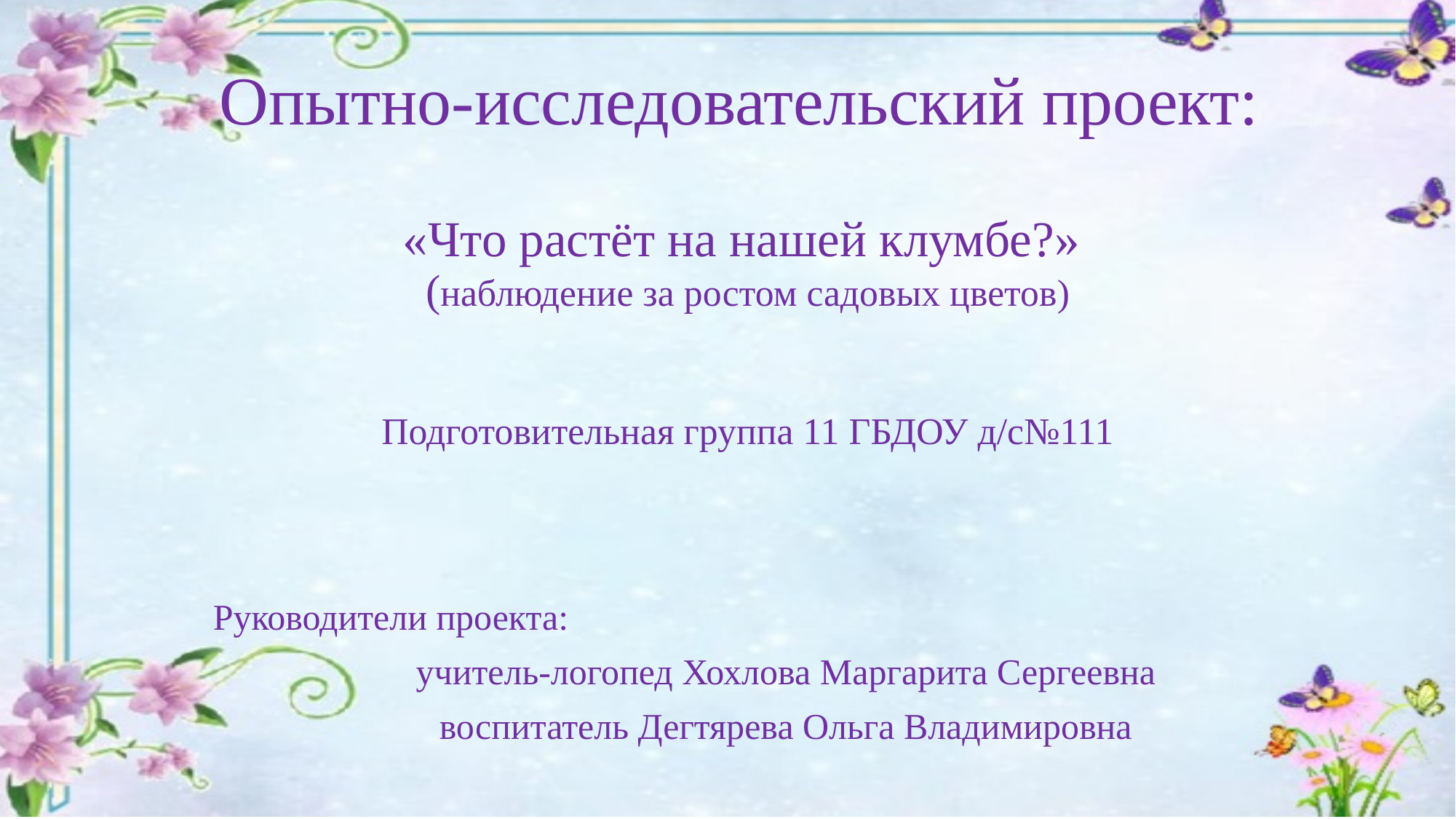

# Опытно-исследовательский проект: «Что растёт на нашей клумбе?» (наблюдение за ростом садовых цветов) Подготовительная группа 11 ГБДОУ д/с№111
Руководители проекта:
учитель-логопед Хохлова Маргарита Сергеевна
воспитатель Дегтярева Ольга Владимировна